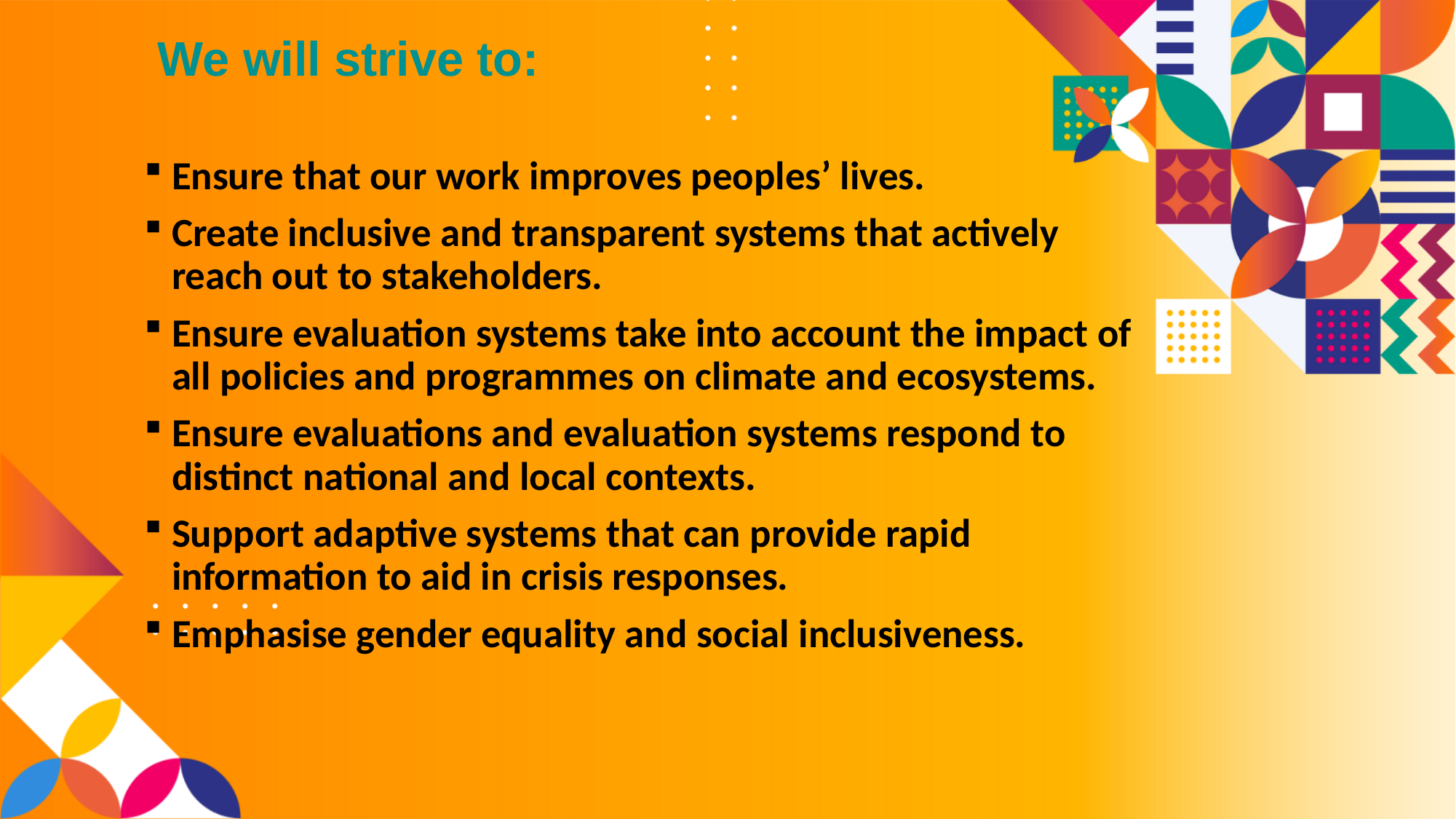

# We will strive to:
Ensure that our work improves peoples’ lives.
Create inclusive and transparent systems that actively reach out to stakeholders.
Ensure evaluation systems take into account the impact of all policies and programmes on climate and ecosystems.
Ensure evaluations and evaluation systems respond to distinct national and local contexts.
Support adaptive systems that can provide rapid information to aid in crisis responses.
Emphasise gender equality and social inclusiveness.